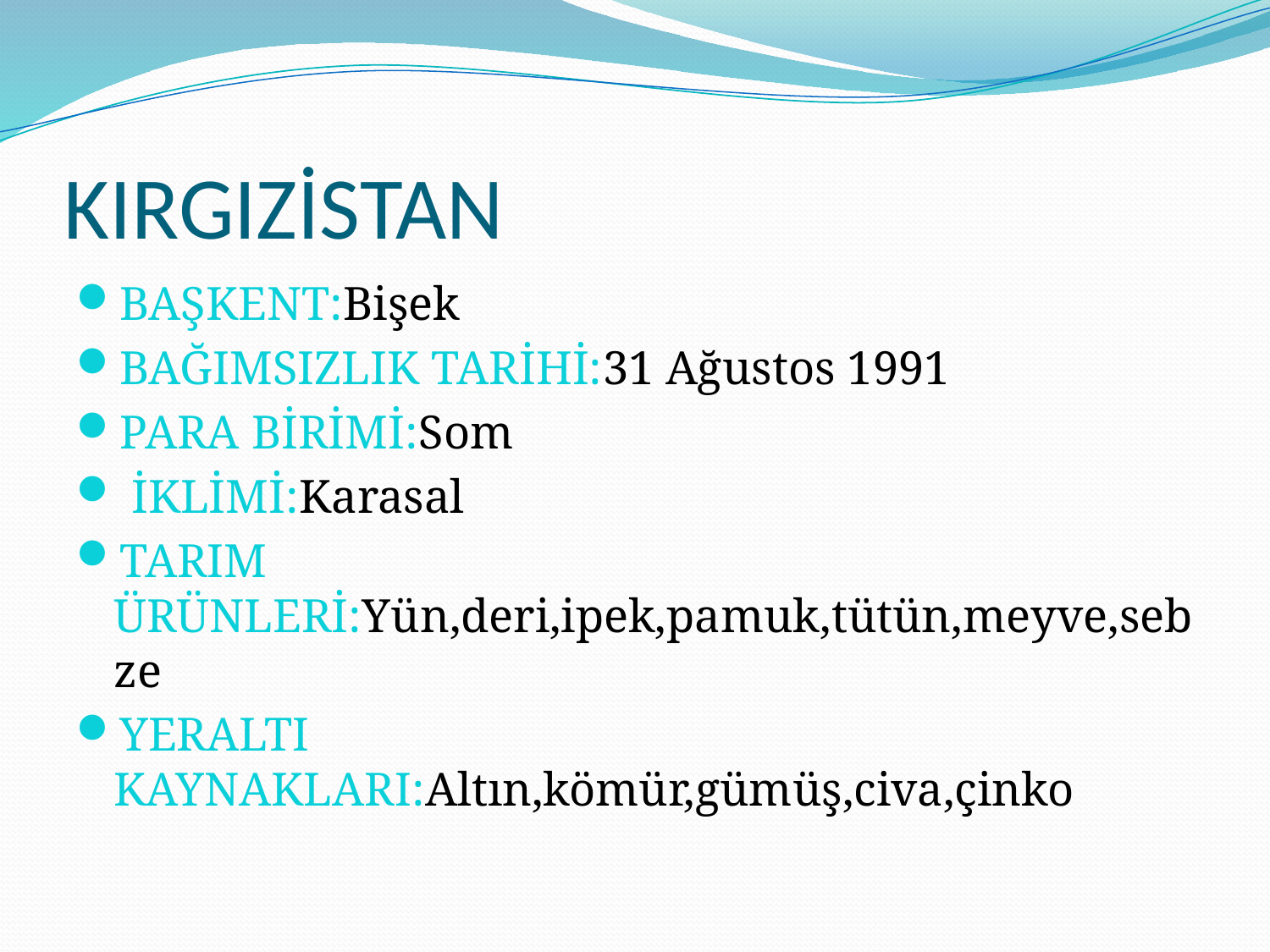

# KIRGIZİSTAN
BAŞKENT:Bişek
BAĞIMSIZLIK TARİHİ:31 Ağustos 1991
PARA BİRİMİ:Som
 İKLİMİ:Karasal
TARIM ÜRÜNLERİ:Yün,deri,ipek,pamuk,tütün,meyve,sebze
YERALTI KAYNAKLARI:Altın,kömür,gümüş,civa,çinko